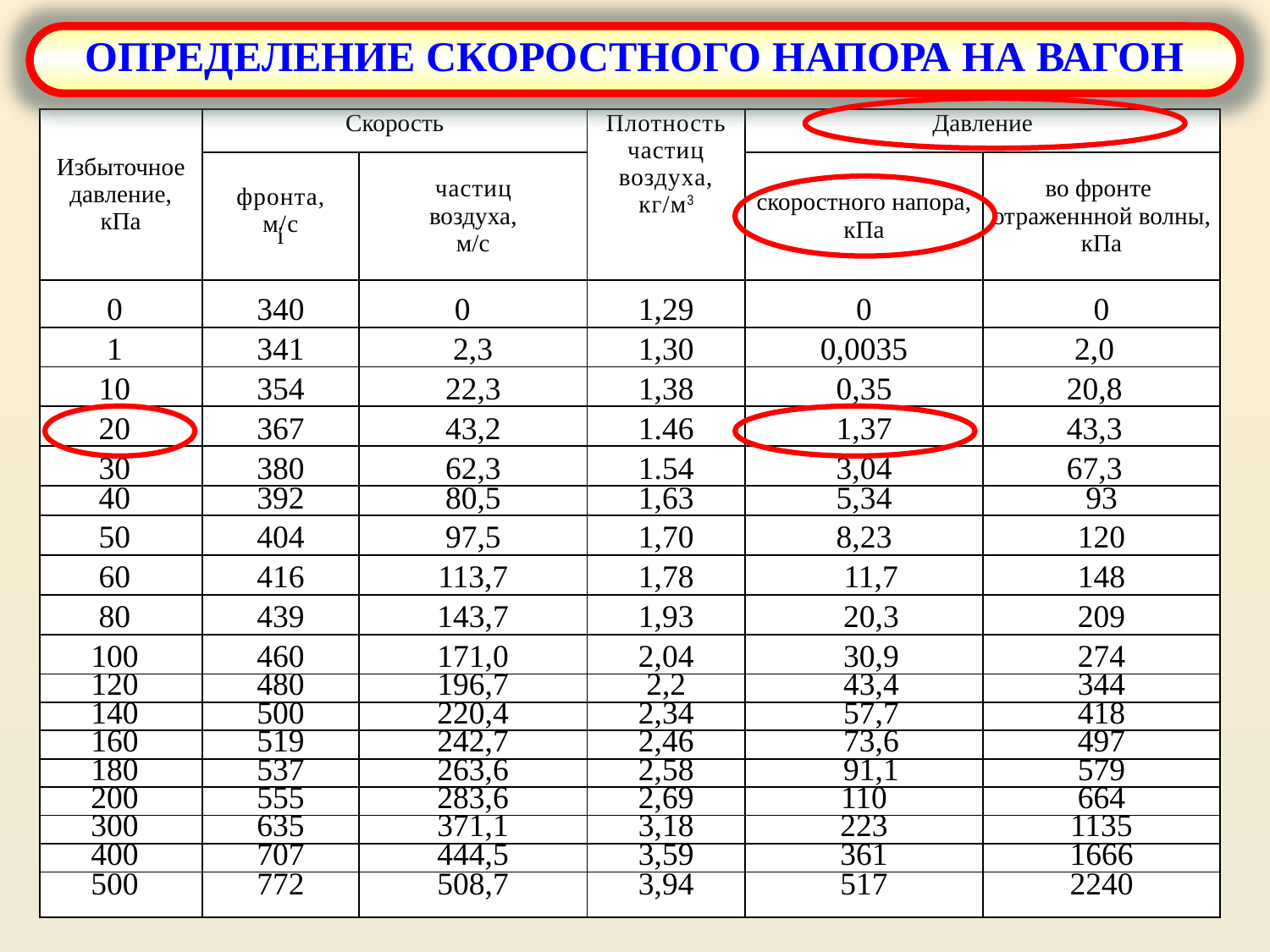

ОПРЕДЕЛЕНИЕ СКОРОСТНОГО НАПОРА НА ВАГОН

| Избыточное давление, кПа | Скорость |  | Плотность частиц воздуха, кг/м3 | Давление |  |
| --- | --- | --- | --- | --- | --- |
|  | фронта, м/с i | частиц воздуха, м/с |  | скоростного напора, кПа | во фронте отраженнной волны, кПа |
| 0 | 340 | 0 | 1,29 | 0 | 0 |
| 1 | 341 | 2,3 | 1,30 | 0,0035 | 2,0 |
| 10 | 354 | 22,3 | 1,38 | 0,35 | 20,8 |
| 20 | 367 | 43,2 | 1.46 | 1,37 | 43,3 |
| 30 | 380 | 62,3 | 1.54 | 3,04 | 67,3 |
| 40 | 392 | 80,5 | 1,63 | 5,34 | 93 |
| 50 | 404 | 97,5 | 1,70 | 8,23 | 120 |
| 60 | 416 | 113,7 | 1,78 | 11,7 | 148 |
| 80 | 439 | 143,7 | 1,93 | 20,3 | 209 |
| 100 | 460 | 171,0 | 2,04 | 30,9 | 274 |
| 120 | 480 | 196,7 | 2,2 | 43,4 | 344 |
| 140 | 500 | 220,4 | 2,34 | 57,7 | 418 |
| 160 | 519 | 242,7 | 2,46 | 73,6 | 497 |
| 180 | 537 | 263,6 | 2,58 | 91,1 | 579 |
| 200 | 555 | 283,6 | 2,69 | 110 | 664 |
| 300 | 635 | 371,1 | 3,18 | 223 | 1135 |
| 400 | 707 | 444,5 | 3,59 | 361 | 1666 |
| 500 | 772 | 508,7 | 3,94 | 517 | 2240 |

#